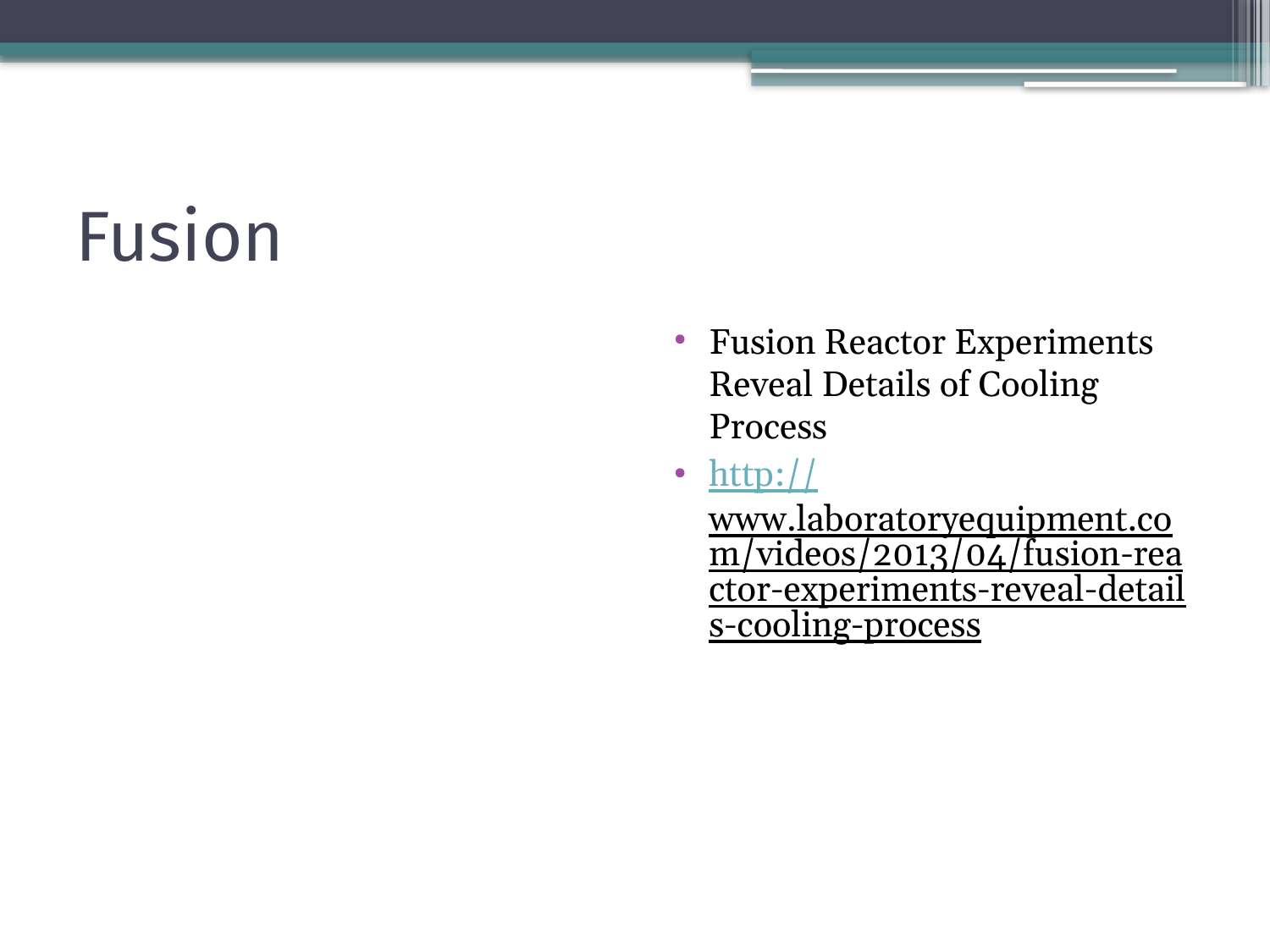

# Fusion

Fusion Reactor Experiments Reveal Details of Cooling Process
http://www.laboratoryequipment.com/videos/2013/04/fusion-reactor-experiments-reveal-details-cooling-process